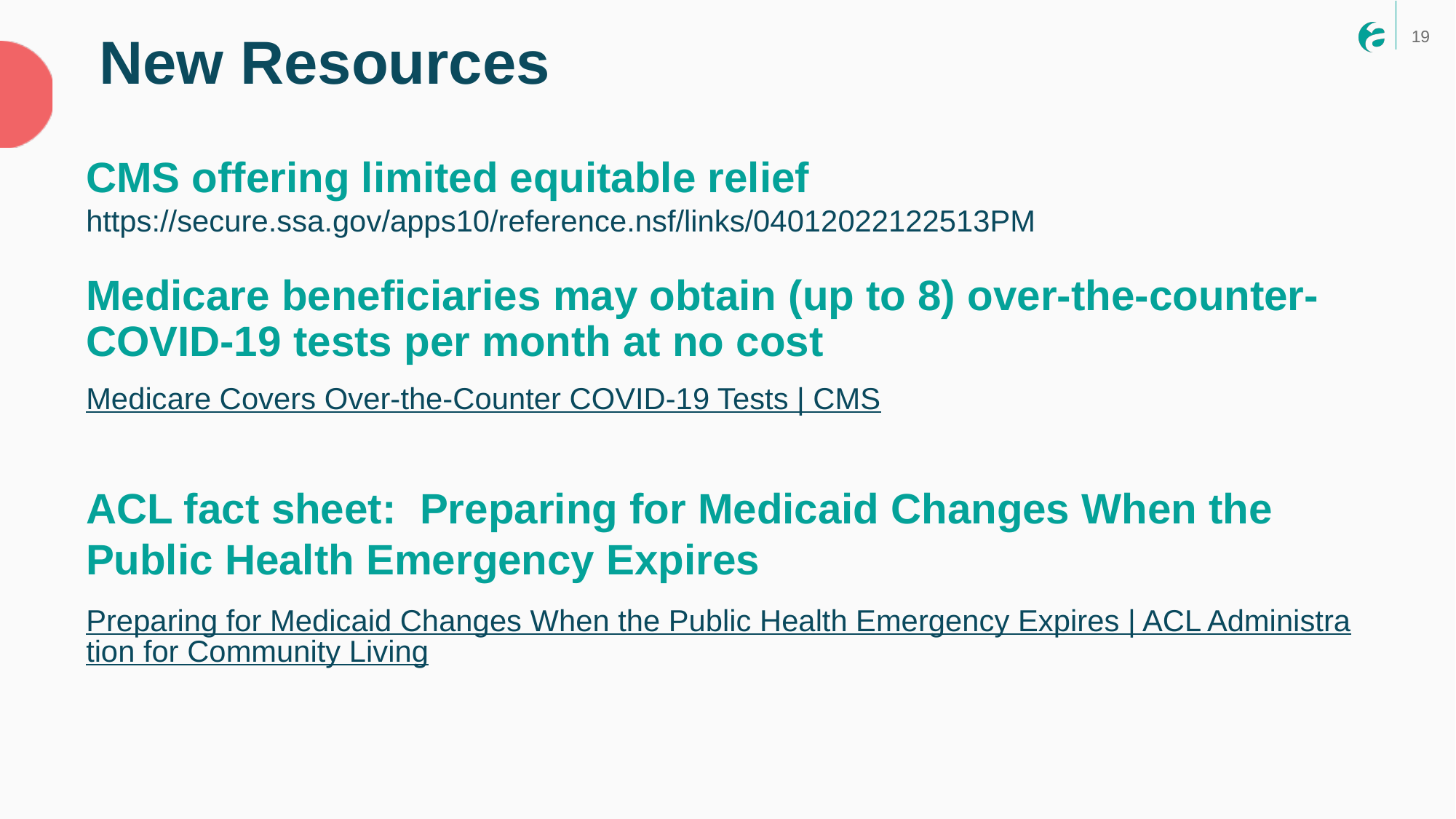

New Resources

CMS offering limited equitable relief
https://secure.ssa.gov/apps10/reference.nsf/links/04012022122513PM

Medicare beneficiaries may obtain (up to 8) over-the-counter-COVID-19 tests per month at no cost
Medicare Covers Over-the-Counter COVID-19 Tests | CMS

ACL fact sheet:  Preparing for Medicaid Changes When the Public Health Emergency Expires
Preparing for Medicaid Changes When the Public Health Emergency Expires | ACL Administration for Community Living